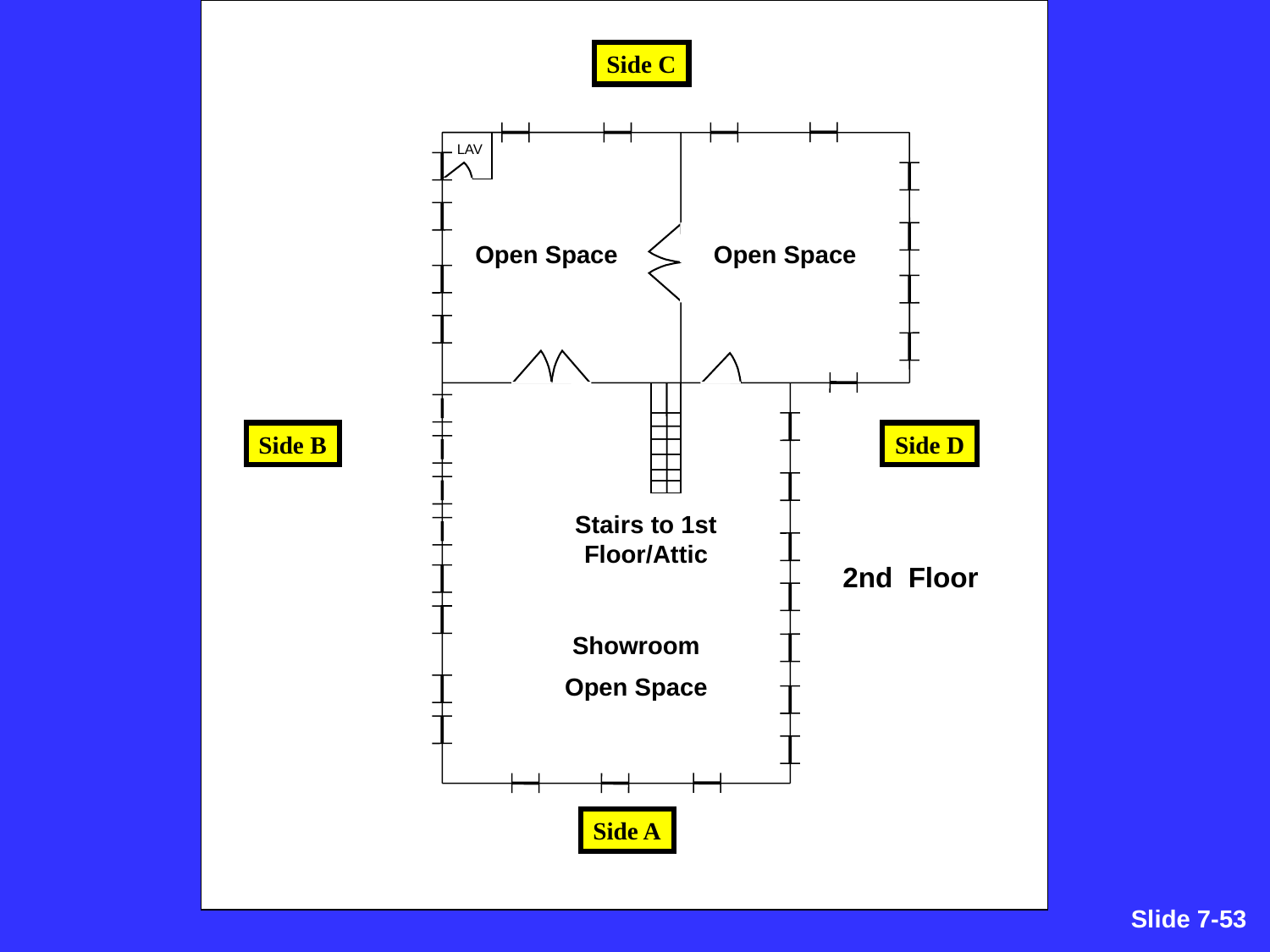

Side C

LAV

Open Space
Open Space

Side B
Side D

Stairs to 1st Floor/Attic

2nd  Floor

Showroom
Open Space

Side A
Slide 7-53